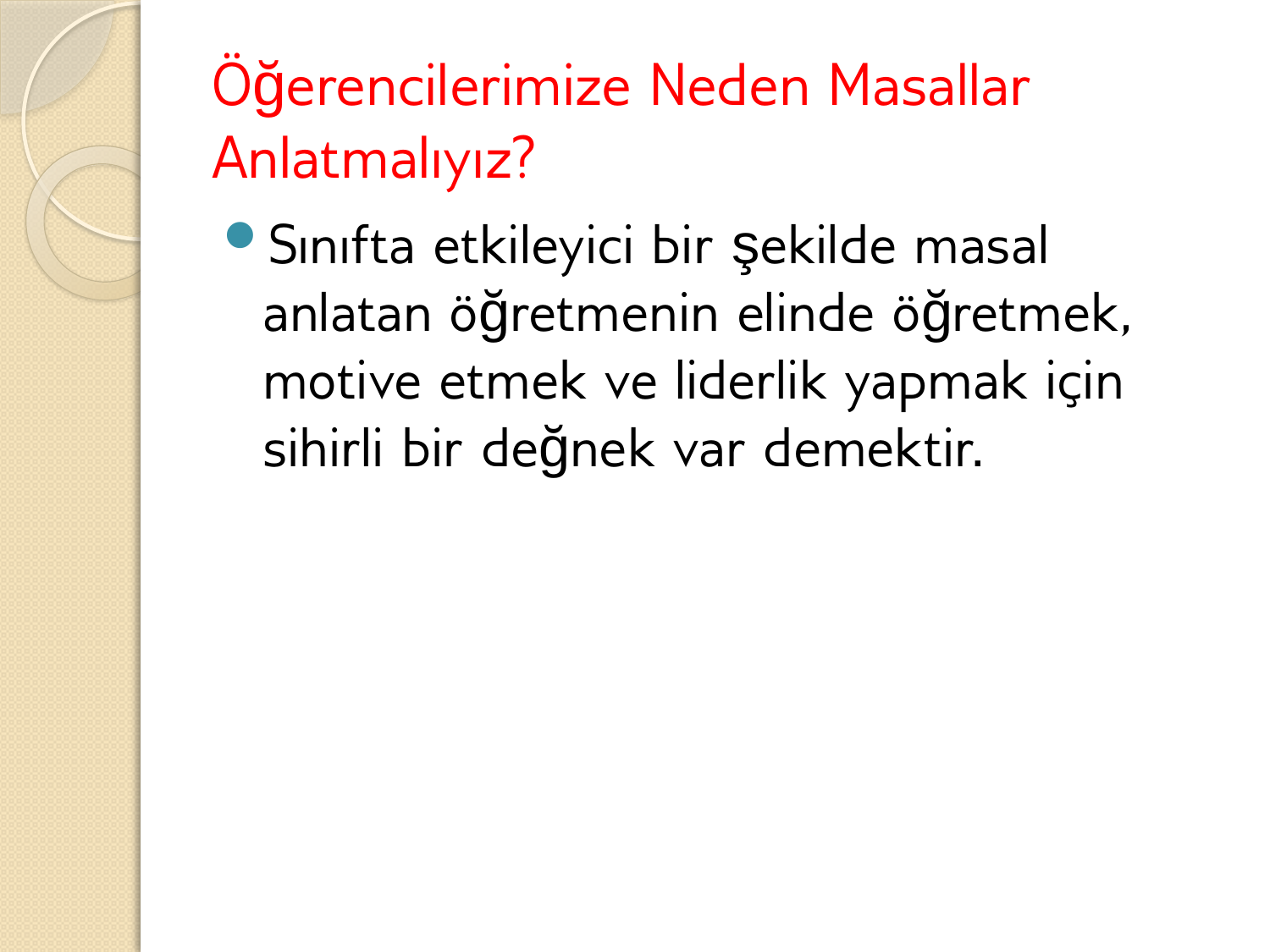

# Öğerencilerimize Neden Masallar Anlatmalıyız?
Sınıfta etkileyici bir şekilde masal anlatan öğretmenin elinde öğretmek, motive etmek ve liderlik yapmak için sihirli bir değnek var demektir.